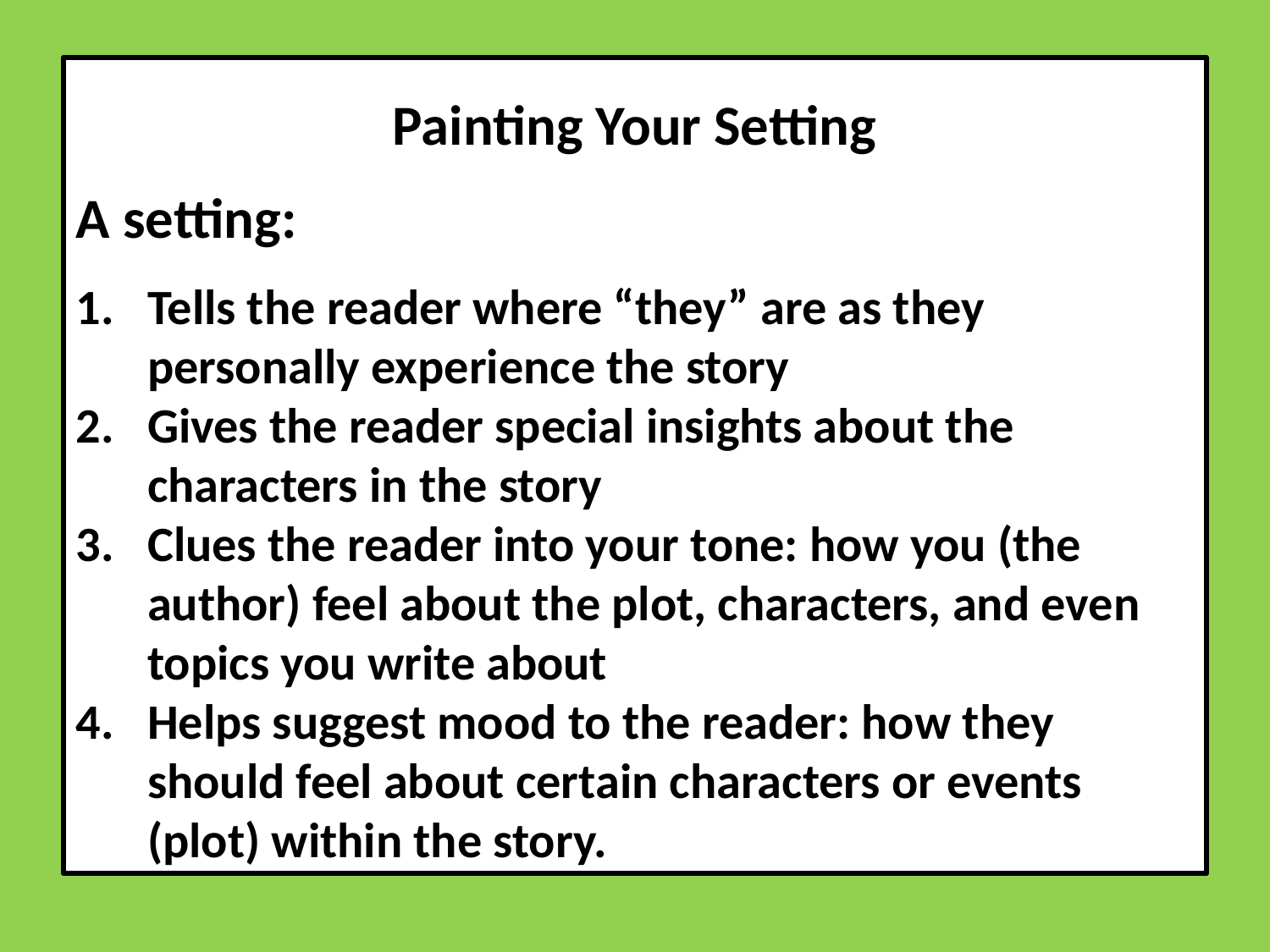

Painting Your Setting

A setting:

Tells the reader where “they” are as they personally experience the story
Gives the reader special insights about the characters in the story
Clues the reader into your tone: how you (the author) feel about the plot, characters, and even topics you write about
Helps suggest mood to the reader: how they should feel about certain characters or events (plot) within the story.